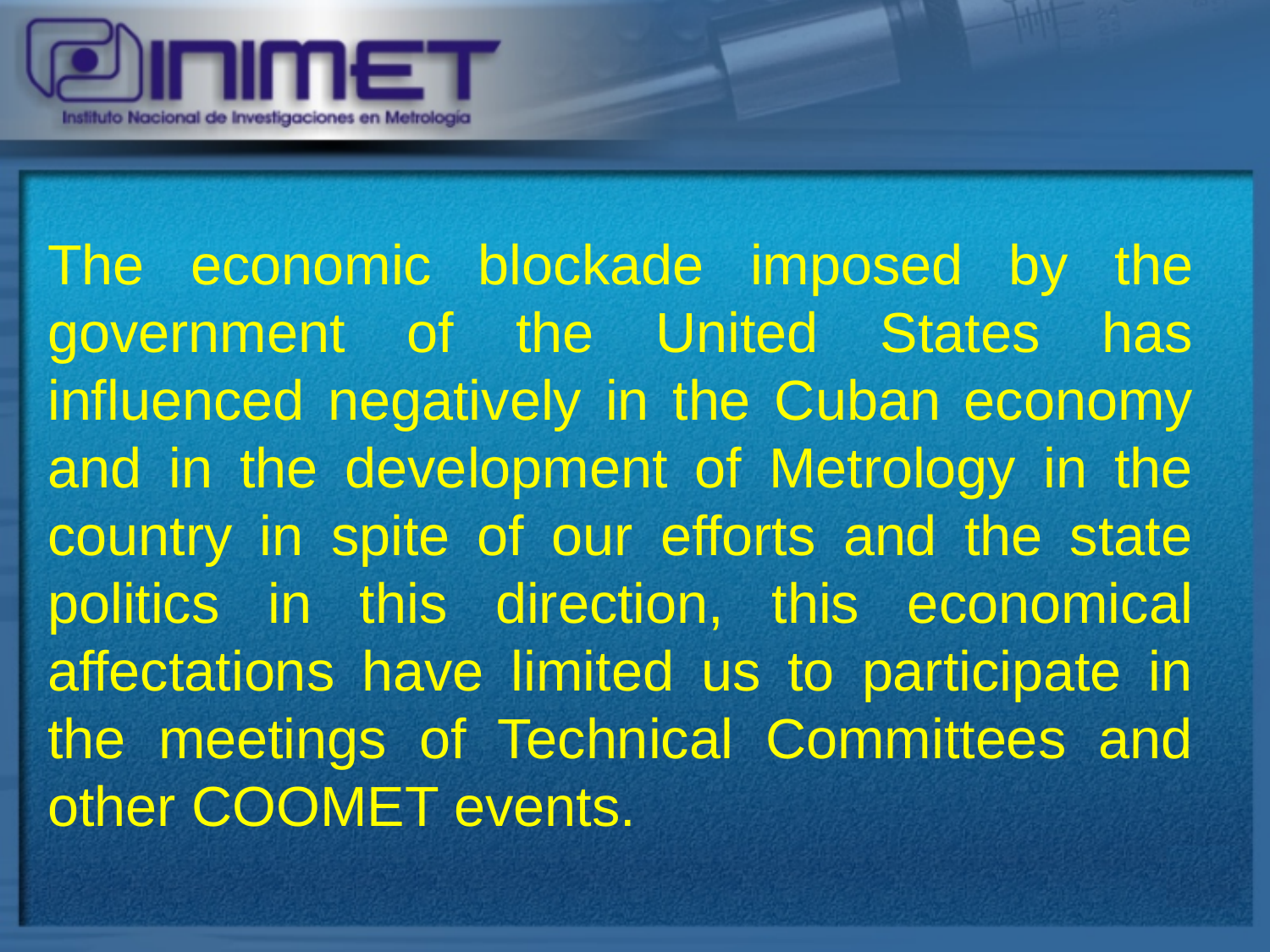

The economic blockade imposed by the government of the United States has influenced negatively in the Cuban economy and in the development of Metrology in the country in spite of our efforts and the state politics in this direction, this economical affectations have limited us to participate in the meetings of Technical Committees and other COOMET events.